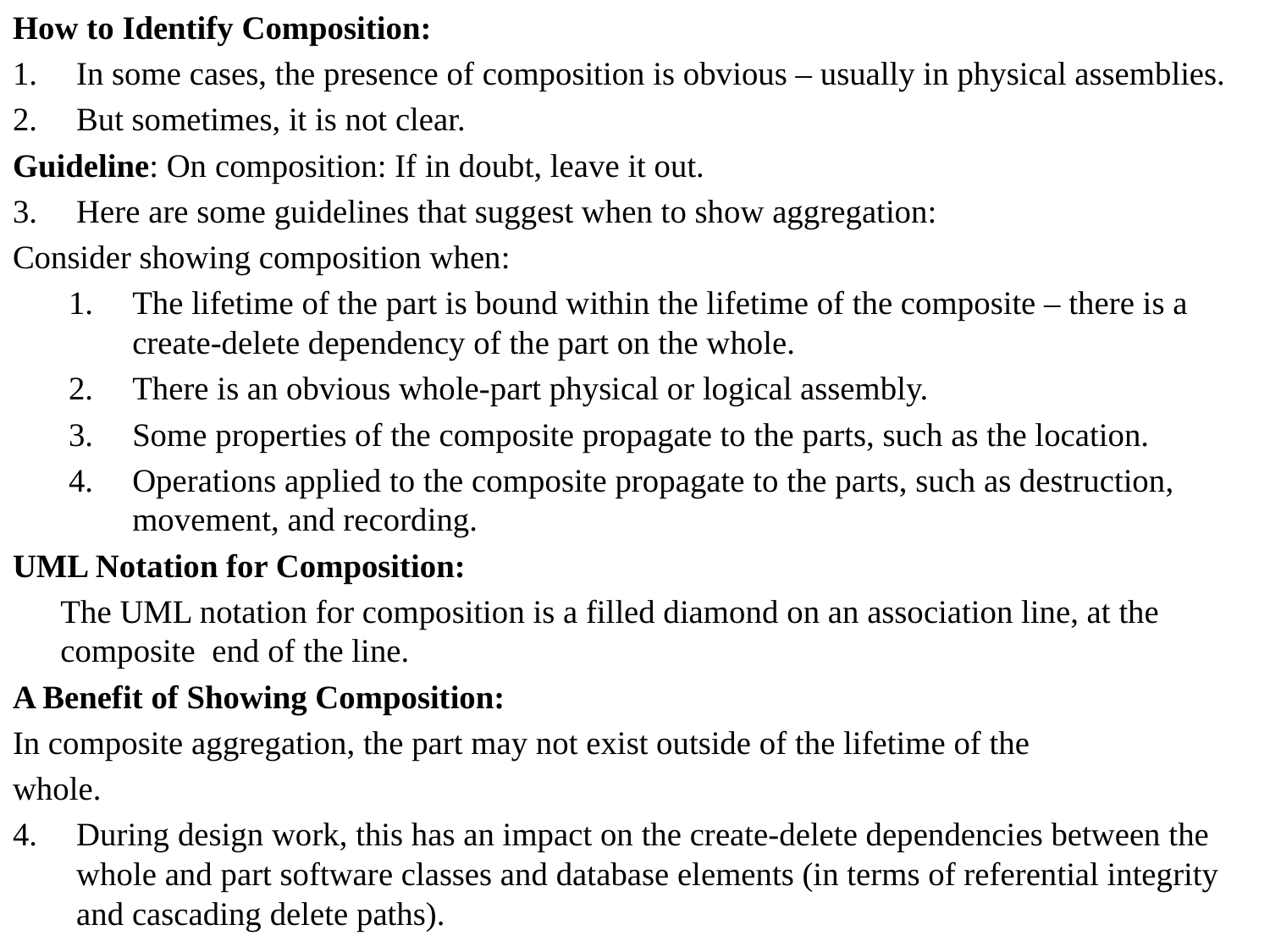

How to Identify Composition:
In some cases, the presence of composition is obvious – usually in physical assemblies.
But sometimes, it is not clear.
Guideline: On composition: If in doubt, leave it out.
Here are some guidelines that suggest when to show aggregation:
Consider showing composition when:
The lifetime of the part is bound within the lifetime of the composite – there is a create-delete dependency of the part on the whole.
There is an obvious whole-part physical or logical assembly.
Some properties of the composite propagate to the parts, such as the location.
Operations applied to the composite propagate to the parts, such as destruction, movement, and recording.
UML Notation for Composition:
	The UML notation for composition is a filled diamond on an association line, at the composite  end of the line.
A Benefit of Showing Composition:
In composite aggregation, the part may not exist outside of the lifetime of the
whole.
During design work, this has an impact on the create-delete dependencies between the whole and part software classes and database elements (in terms of referential integrity and cascading delete paths).